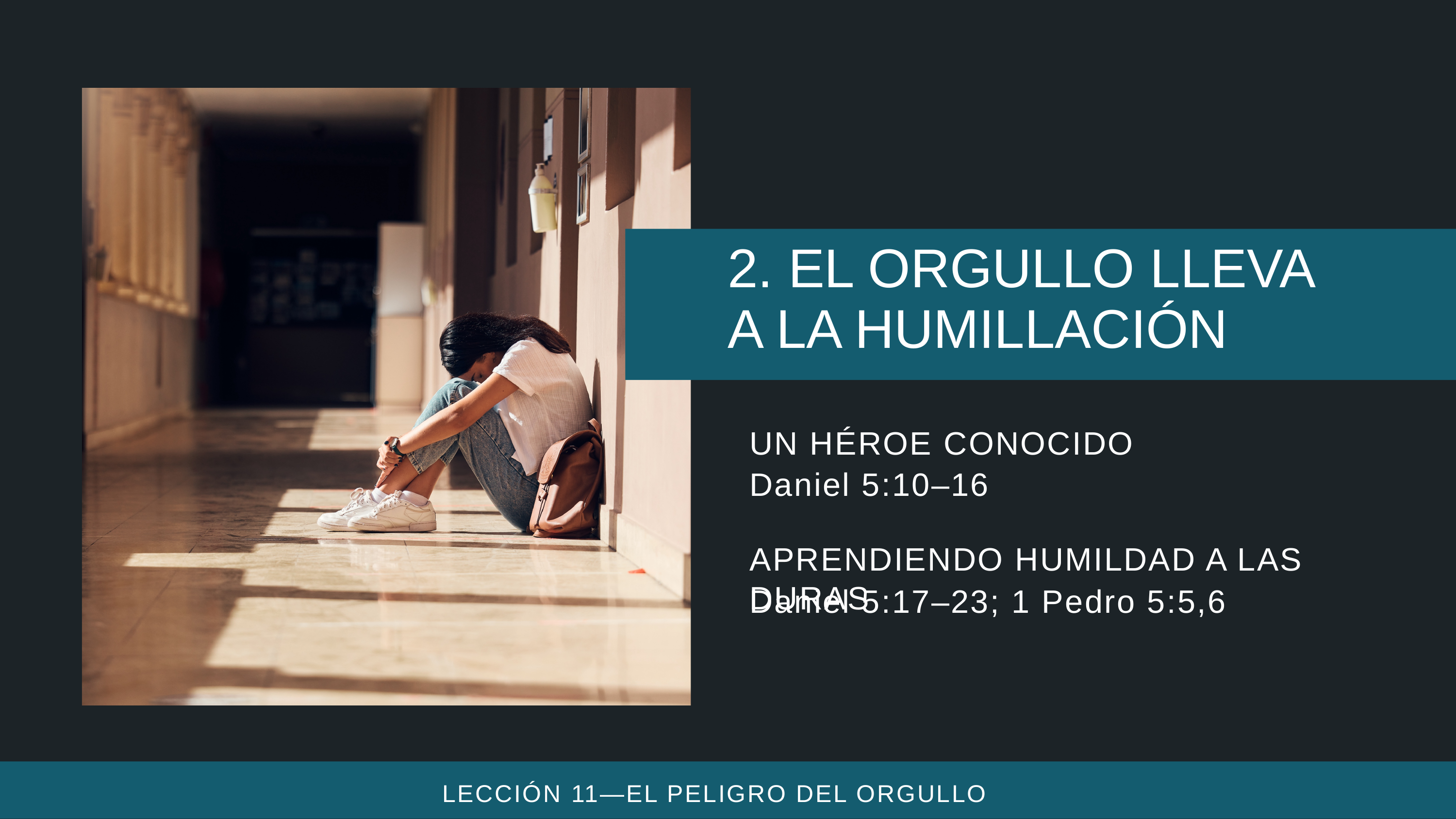

UN HÉROE CONOCIDO
Daniel 5:10–16
APRENDIENDO HUMILDAD A LAS DURAS
Daniel 5:17–23; 1 Pedro 5:5,6